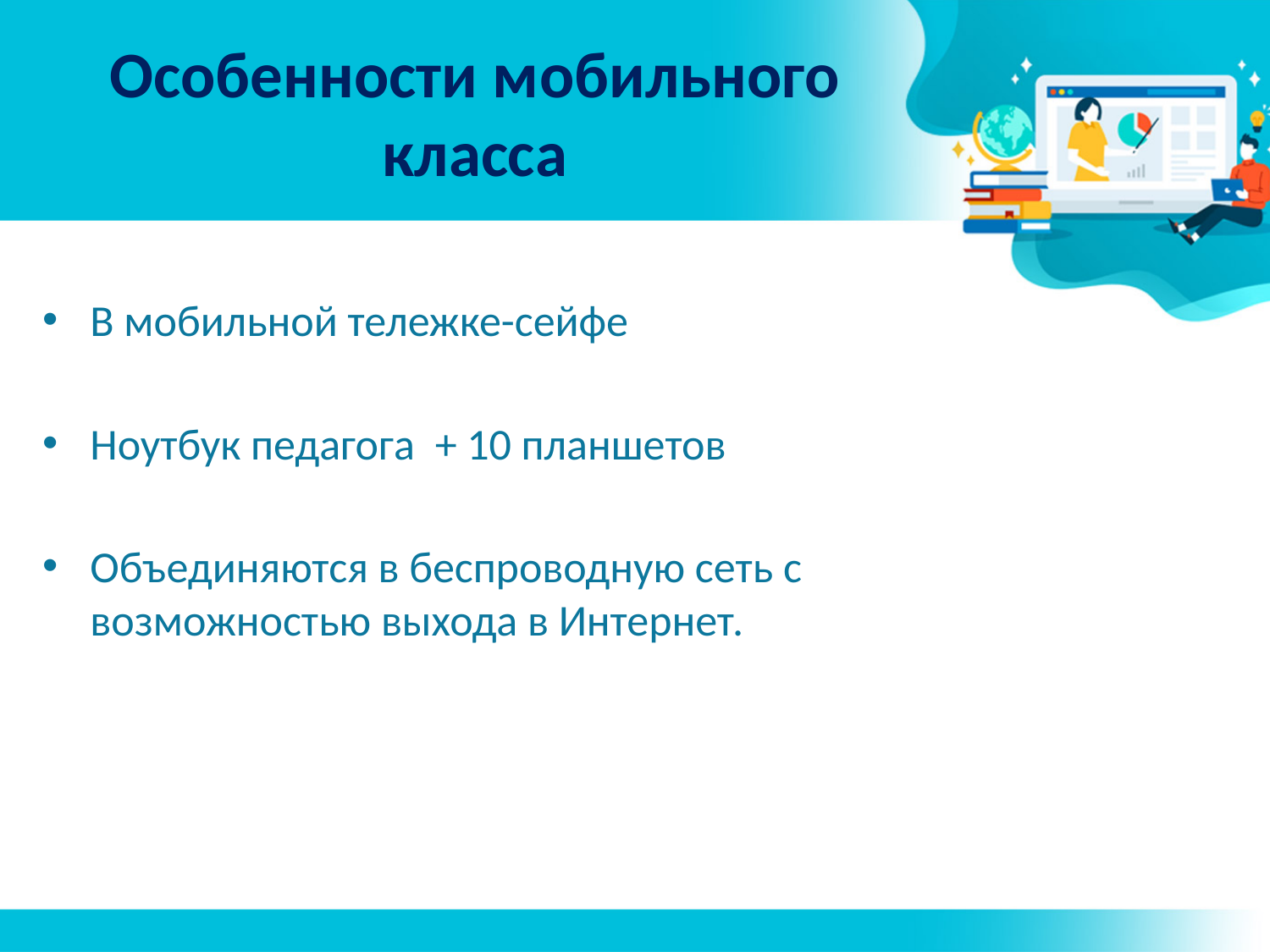

# Особенности мобильного класса
В мобильной тележке-сейфе

Ноутбук педагога  + 10 планшетов

Объединяются в беспроводную сеть с возможностью выхода в Интернет.